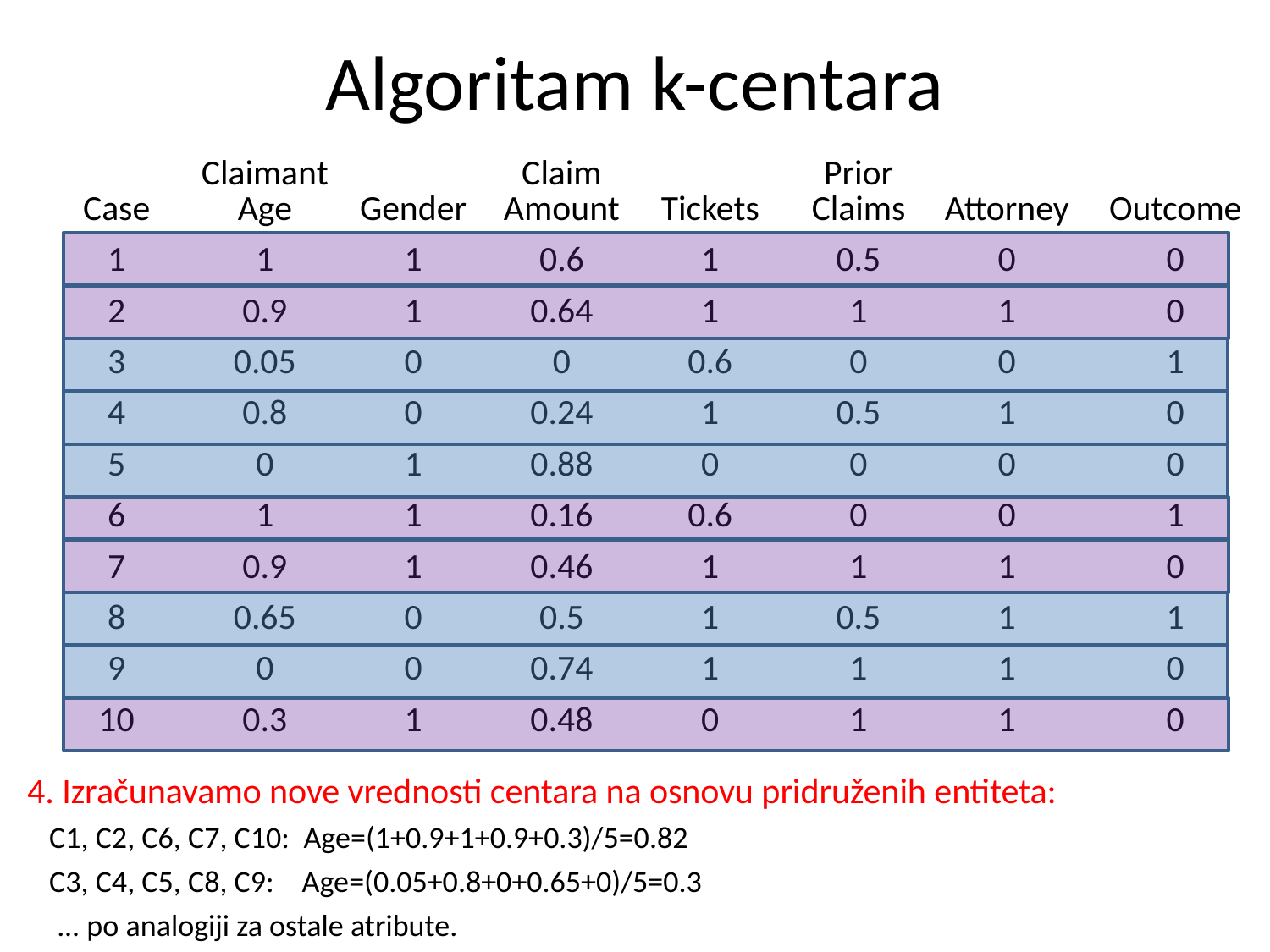

# Algoritam k-centara
| Case | Claimant Age | Gender | Claim Amount | Tickets | Prior Claims | Attorney | Outcome |
| --- | --- | --- | --- | --- | --- | --- | --- |
| 1 | 1 | 1 | 0.6 | 1 | 0.5 | 0 | 0 |
| 2 | 0.9 | 1 | 0.64 | 1 | 1 | 1 | 0 |
| 3 | 0.05 | 0 | 0 | 0.6 | 0 | 0 | 1 |
| 4 | 0.8 | 0 | 0.24 | 1 | 0.5 | 1 | 0 |
| 5 | 0 | 1 | 0.88 | 0 | 0 | 0 | 0 |
| 6 | 1 | 1 | 0.16 | 0.6 | 0 | 0 | 1 |
| 7 | 0.9 | 1 | 0.46 | 1 | 1 | 1 | 0 |
| 8 | 0.65 | 0 | 0.5 | 1 | 0.5 | 1 | 1 |
| 9 | 0 | 0 | 0.74 | 1 | 1 | 1 | 0 |
| 10 | 0.3 | 1 | 0.48 | 0 | 1 | 1 | 0 |

4. Izračunavamo nove vrednosti centara na osnovu pridruženih entiteta:
C1, C2, C6, C7, C10:  Age=(1+0.9+1+0.9+0.3)/5=0.82
C3, C4, C5, C8, C9:    Age=(0.05+0.8+0+0.65+0)/5=0.3
						... po analogiji za ostale atribute.